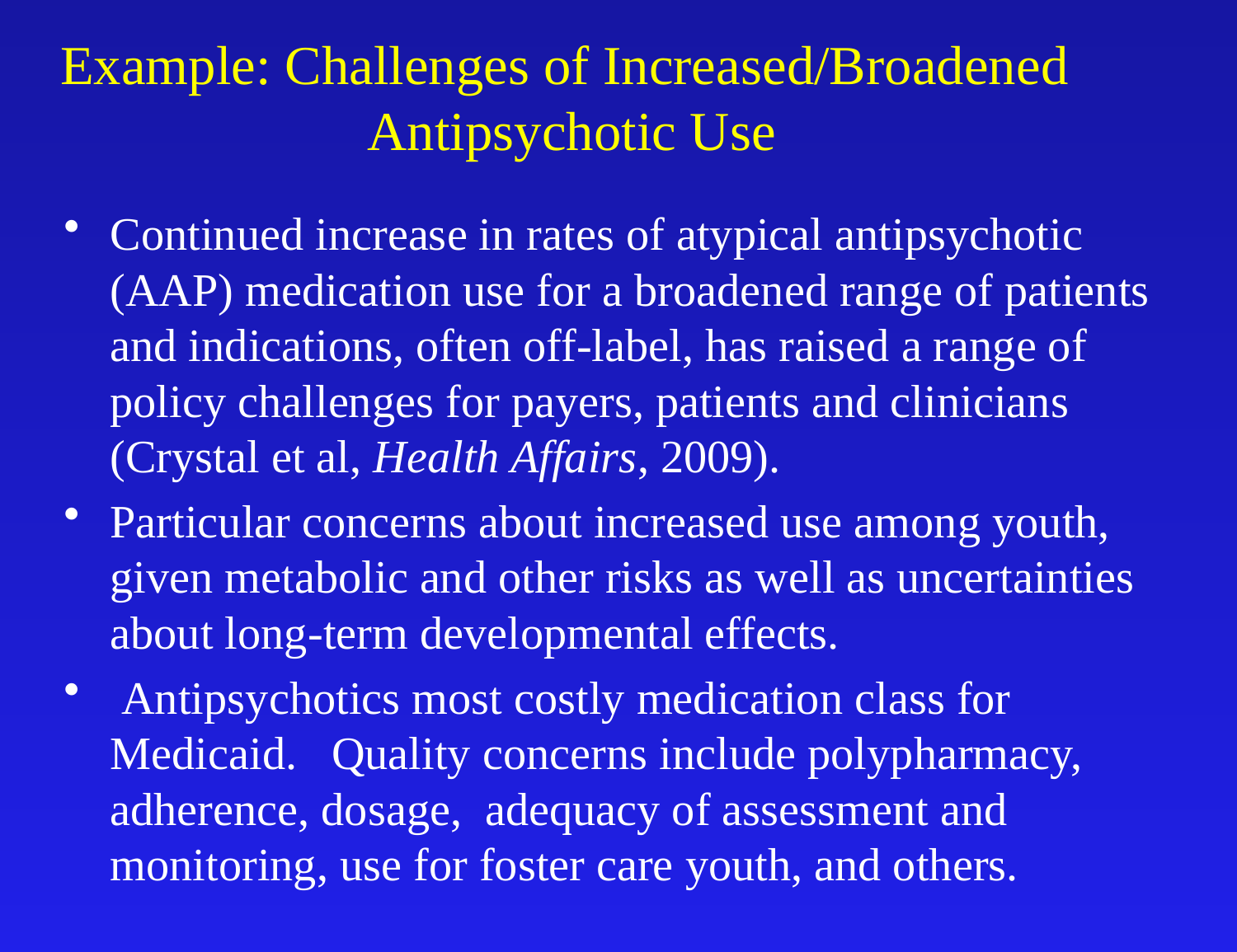

Example: Challenges of Increased/Broadened
Antipsychotic Use
Continued increase in rates of atypical antipsychotic (AAP) medication use for a broadened range of patients and indications, often off-label, has raised a range of policy challenges for payers, patients and clinicians (Crystal et al, Health Affairs, 2009).
Particular concerns about increased use among youth, given metabolic and other risks as well as uncertainties about long-term developmental effects.
 Antipsychotics most costly medication class for Medicaid.   Quality concerns include polypharmacy, adherence, dosage,  adequacy of assessment and monitoring, use for foster care youth, and others.